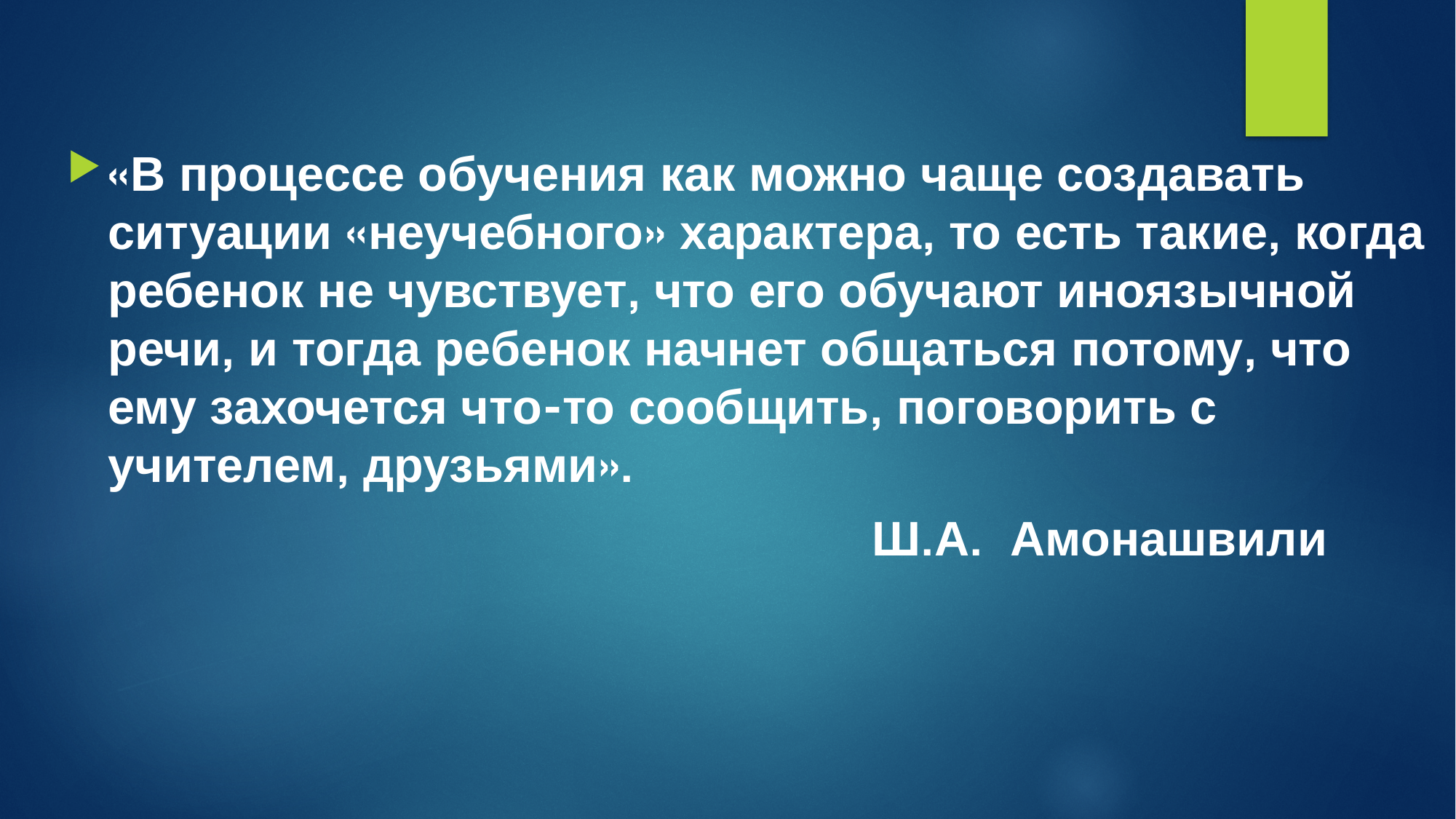

«В процессе обучения как можно чаще создавать ситуации «неучебного» характера, то есть такие, когда ребенок не чувствует, что его обучают иноязычной речи, и тогда ребенок начнет общаться потому, что ему захочется что-то сообщить, поговорить с учителем, друзьями».
                                                           Ш.А.  Амонашвили